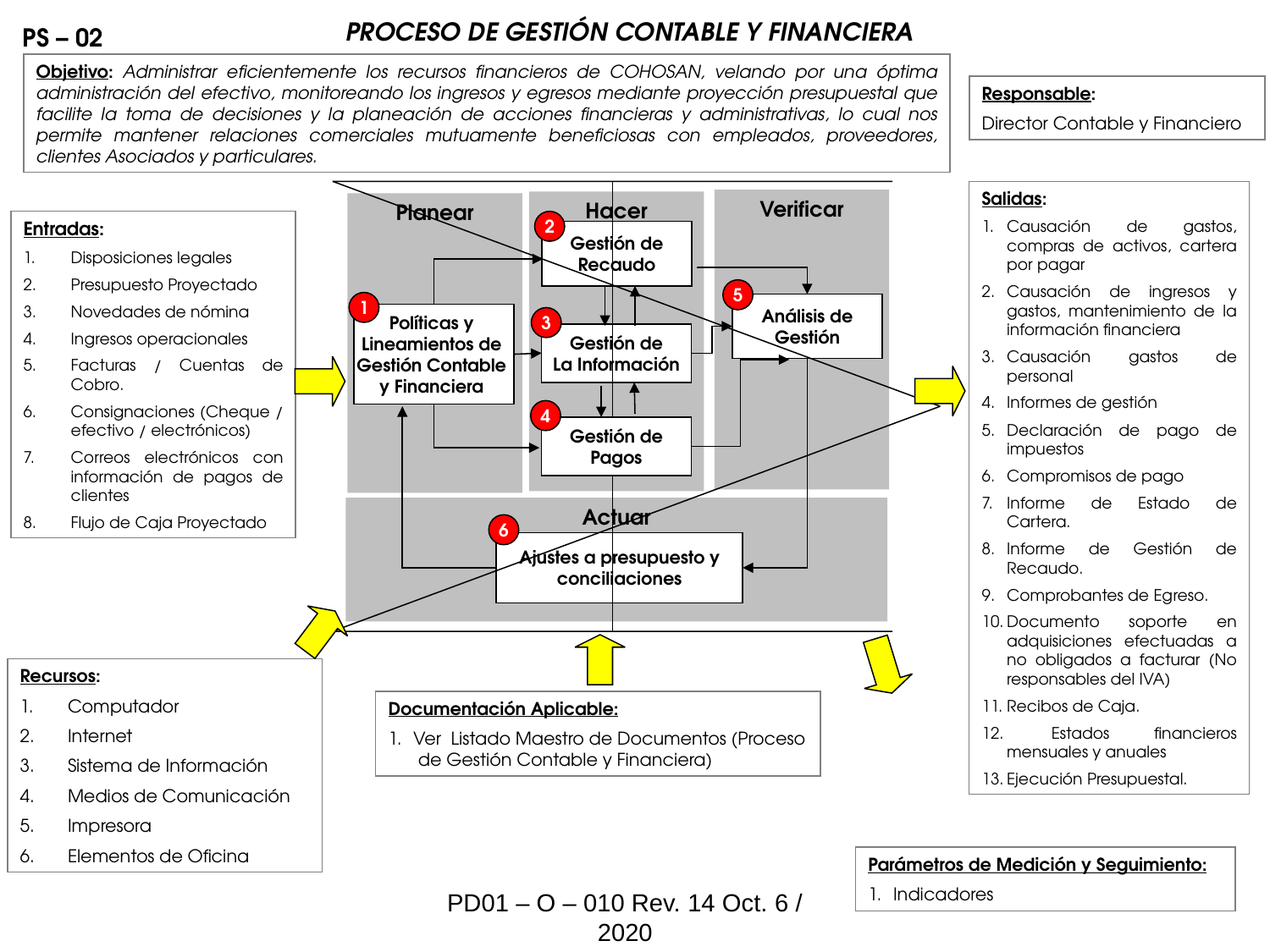

PROCESO DE GESTIÓN CONTABLE Y FINANCIERA
PS – 02
Objetivo: Administrar eficientemente los recursos financieros de COHOSAN, velando por una óptima administración del efectivo, monitoreando los ingresos y egresos mediante proyección presupuestal que facilite la toma de decisiones y la planeación de acciones financieras y administrativas, lo cual nos permite mantener relaciones comerciales mutuamente beneficiosas con empleados, proveedores, clientes Asociados y particulares.
Responsable:
Director Contable y Financiero

Salidas:
Causación de gastos, compras de activos, cartera por pagar
Causación de ingresos y gastos, mantenimiento de la información financiera
Causación gastos de personal
Informes de gestión
Declaración de pago de impuestos
Compromisos de pago
Informe de Estado de Cartera.
Informe de Gestión de Recaudo.
Comprobantes de Egreso.
Documento soporte en adquisiciones efectuadas a no obligados a facturar (No responsables del IVA)
Recibos de Caja.
 Estados financieros mensuales y anuales
Ejecución Presupuestal.
Verificar
Hacer
Planear
Entradas:
Disposiciones legales
Presupuesto Proyectado
Novedades de nómina
Ingresos operacionales
Facturas / Cuentas de Cobro.
Consignaciones (Cheque / efectivo / electrónicos)
Correos electrónicos con información de pagos de clientes
Flujo de Caja Proyectado
2
Gestión de
Recaudo
5
1
Análisis de
Gestión
Políticas y
Lineamientos de
Gestión Contable
y Financiera
3
Gestión de
La Información

4
Gestión de
Pagos
Actuar
6
Ajustes a presupuesto y conciliaciones

Recursos:
Computador
Internet
Sistema de Información
Medios de Comunicación
Impresora
Elementos de Oficina
Documentación Aplicable:
Ver  Listado Maestro de Documentos (Proceso  de Gestión Contable y Financiera)
Parámetros de Medición y Seguimiento:
Indicadores
PD01 – O – 010 Rev. 14 Oct. 6 / 2020